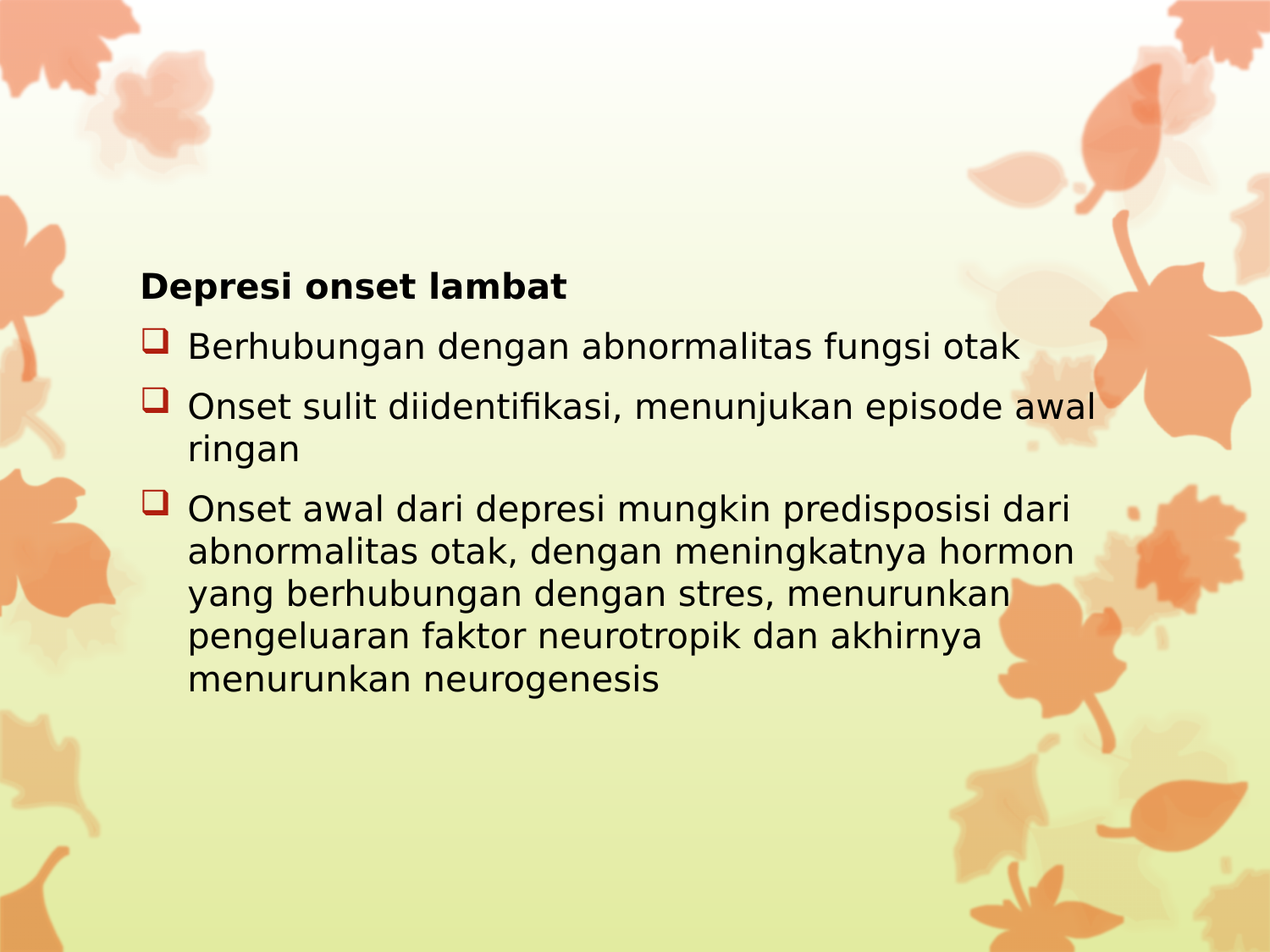

Depresi onset lambat
Berhubungan dengan abnormalitas fungsi otak
Onset sulit diidentifikasi, menunjukan episode awal ringan
Onset awal dari depresi mungkin predisposisi dari abnormalitas otak, dengan meningkatnya hormon yang berhubungan dengan stres, menurunkan pengeluaran faktor neurotropik dan akhirnya menurunkan neurogenesis